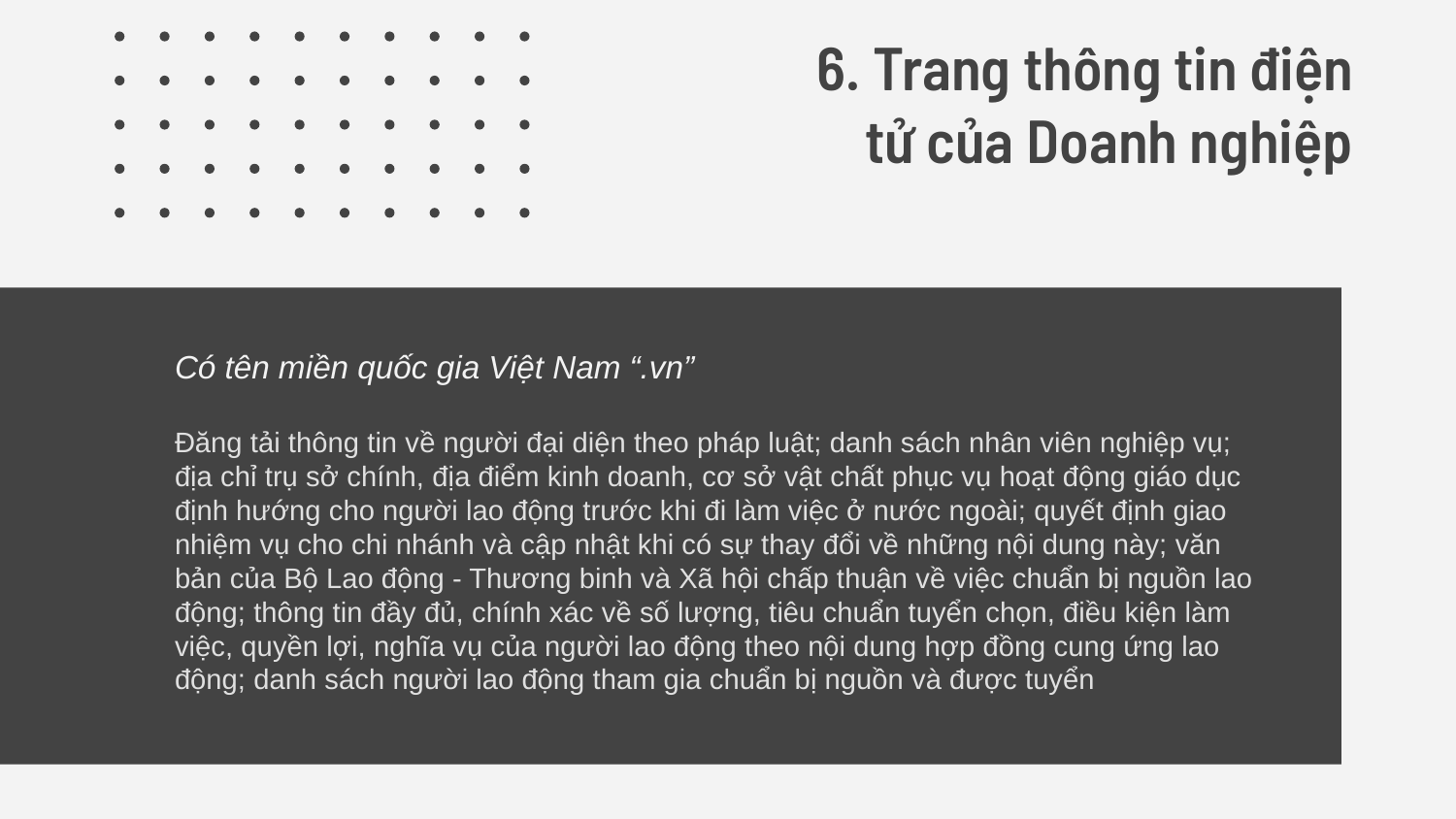

# 6. Trang thông tin điện tử của Doanh nghiệp

Có tên miền quốc gia Việt Nam “.vn”

Đăng tải thông tin về người đại diện theo pháp luật; danh sách nhân viên nghiệp vụ; địa chỉ trụ sở chính, địa điểm kinh doanh, cơ sở vật chất phục vụ hoạt động giáo dục định hướng cho người lao động trước khi đi làm việc ở nước ngoài; quyết định giao nhiệm vụ cho chi nhánh và cập nhật khi có sự thay đổi về những nội dung này; văn bản của Bộ Lao động - Thương binh và Xã hội chấp thuận về việc chuẩn bị nguồn lao động; thông tin đầy đủ, chính xác về số lượng, tiêu chuẩn tuyển chọn, điều kiện làm việc, quyền lợi, nghĩa vụ của người lao động theo nội dung hợp đồng cung ứng lao động; danh sách người lao động tham gia chuẩn bị nguồn và được tuyển chọn;